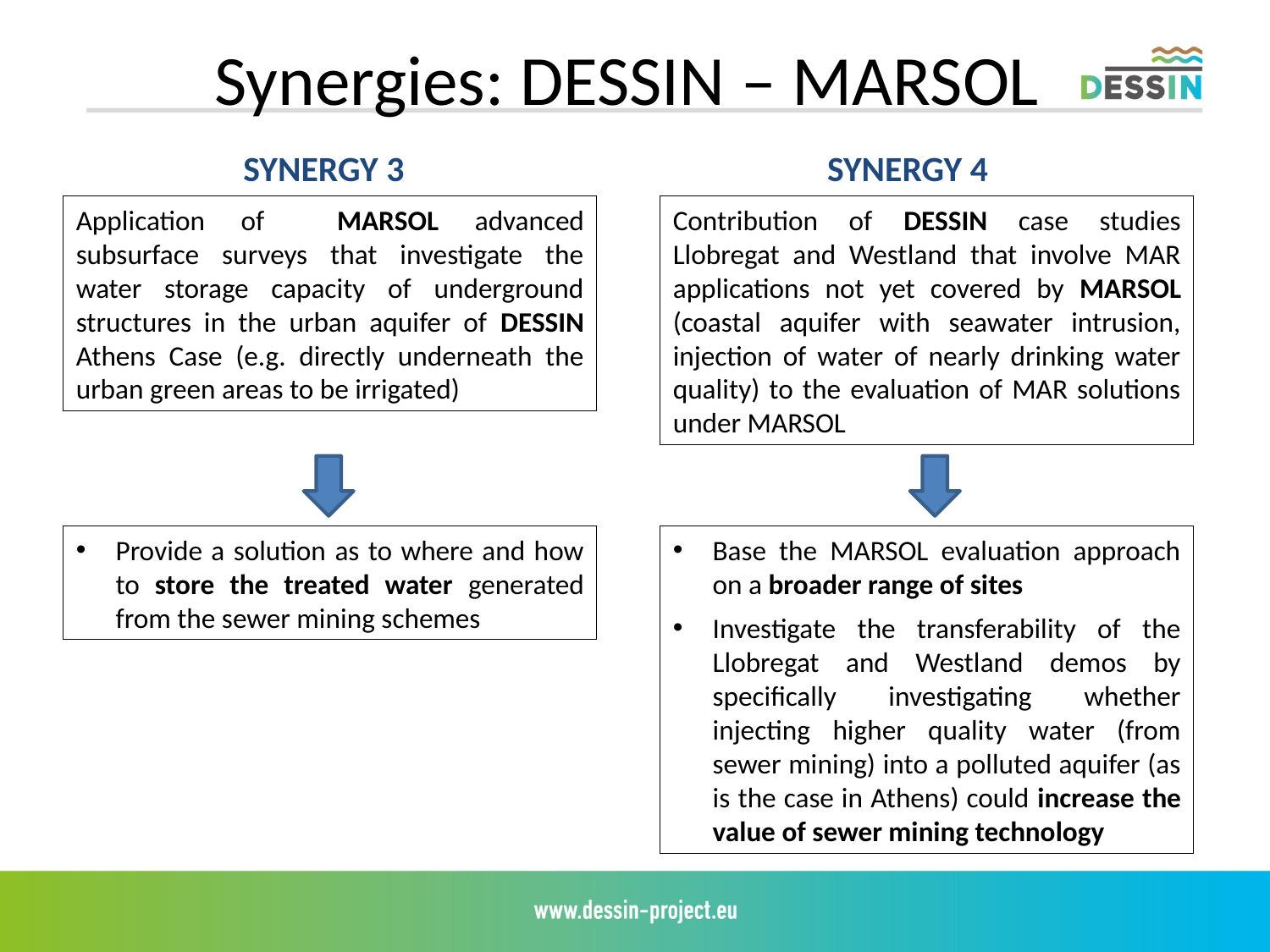

# Synergies: DESSIN – MARSOL
SYNERGY 3
SYNERGY 4
Application of  MARSOL advanced subsurface surveys that investigate the water storage capacity of underground structures in the urban aquifer of DESSIN Athens Case (e.g. directly underneath the urban green areas to be irrigated)
Contribution of DESSIN case studies Llobregat and Westland that involve MAR applications not yet covered by MARSOL (coastal aquifer with seawater intrusion, injection of water of nearly drinking water quality) to the evaluation of MAR solutions under MARSOL

Provide a solution as to where and how to store the treated water generated from the sewer mining schemes
Base the MARSOL evaluation approach on a broader range of sites
Investigate the transferability of the Llobregat and Westland demos by specifically investigating whether injecting higher quality water (from sewer mining) into a polluted aquifer (as is the case in Athens) could increase the value of sewer mining technology